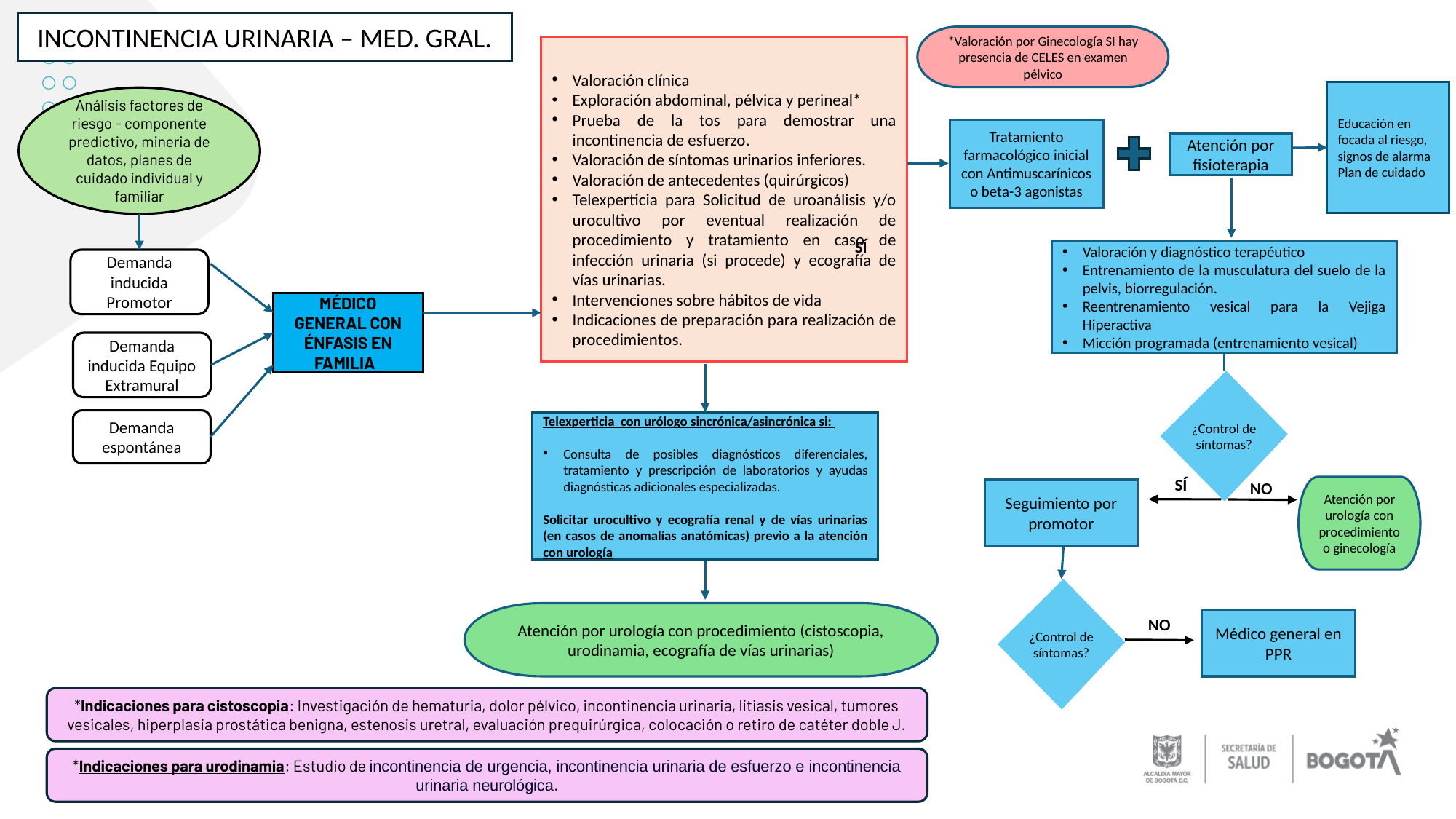

INCONTINENCIA URINARIA – MED. GRAL.
*Valoración por Ginecología SI hay presencia de CELES en examen pélvico

Valoración clínica
Exploración abdominal, pélvica y perineal*
Prueba de la tos para demostrar una incontinencia de esfuerzo.
Valoración de síntomas urinarios inferiores.
Valoración de antecedentes (quirúrgicos)
Telexperticia para Solicitud de uroanálisis y/o urocultivo por eventual realización de procedimiento y tratamiento en caso de infección urinaria (si procede) y ecografía de vías urinarias.
Intervenciones sobre hábitos de vida
Indicaciones de preparación para realización de procedimientos.

Educación en focada al riesgo, signos de alarma
Plan de cuidado
Análisis factores de riesgo - componente predictivo, mineria de datos, planes de cuidado individual y familiar
Tratamiento farmacológico inicial
con Antimuscarínicos o beta-3 agonistas

Atención por fisioterapia
SÍ
Valoración y diagnóstico terapéutico
Entrenamiento de la musculatura del suelo de la pelvis, biorregulación.
Reentrenamiento vesical para la Vejiga Hiperactiva
Micción programada (entrenamiento vesical)
Demanda inducida Promotor
MÉDICO GENERAL CON ÉNFASIS EN FAMILIA
Demanda inducida Equipo Extramural
¿Control de síntomas?
Demanda espontánea
Telexperticia  con urólogo sincrónica/asincrónica si:

Consulta de posibles diagnósticos diferenciales, tratamiento y prescripción de laboratorios y ayudas diagnósticas adicionales especializadas.

Solicitar urocultivo y ecografía renal y de vías urinarias (en casos de anomalías anatómicas) previo a la atención con urología
SÍ
NO
Atención por urología con procedimiento o ginecología
Seguimiento por promotor
¿Control de síntomas?
Atención por urología con procedimiento (cistoscopia, urodinamia, ecografía de vías urinarias)
NO
Médico general en PPR
*Indicaciones para cistoscopia: Investigación de hematuria, dolor pélvico, incontinencia urinaria, litiasis vesical, tumores vesicales, hiperplasia prostática benigna, estenosis uretral, evaluación prequirúrgica, colocación o retiro de catéter doble J.
*Indicaciones para urodinamia: Estudio de incontinencia de urgencia, incontinencia urinaria de esfuerzo e incontinencia urinaria neurológica.